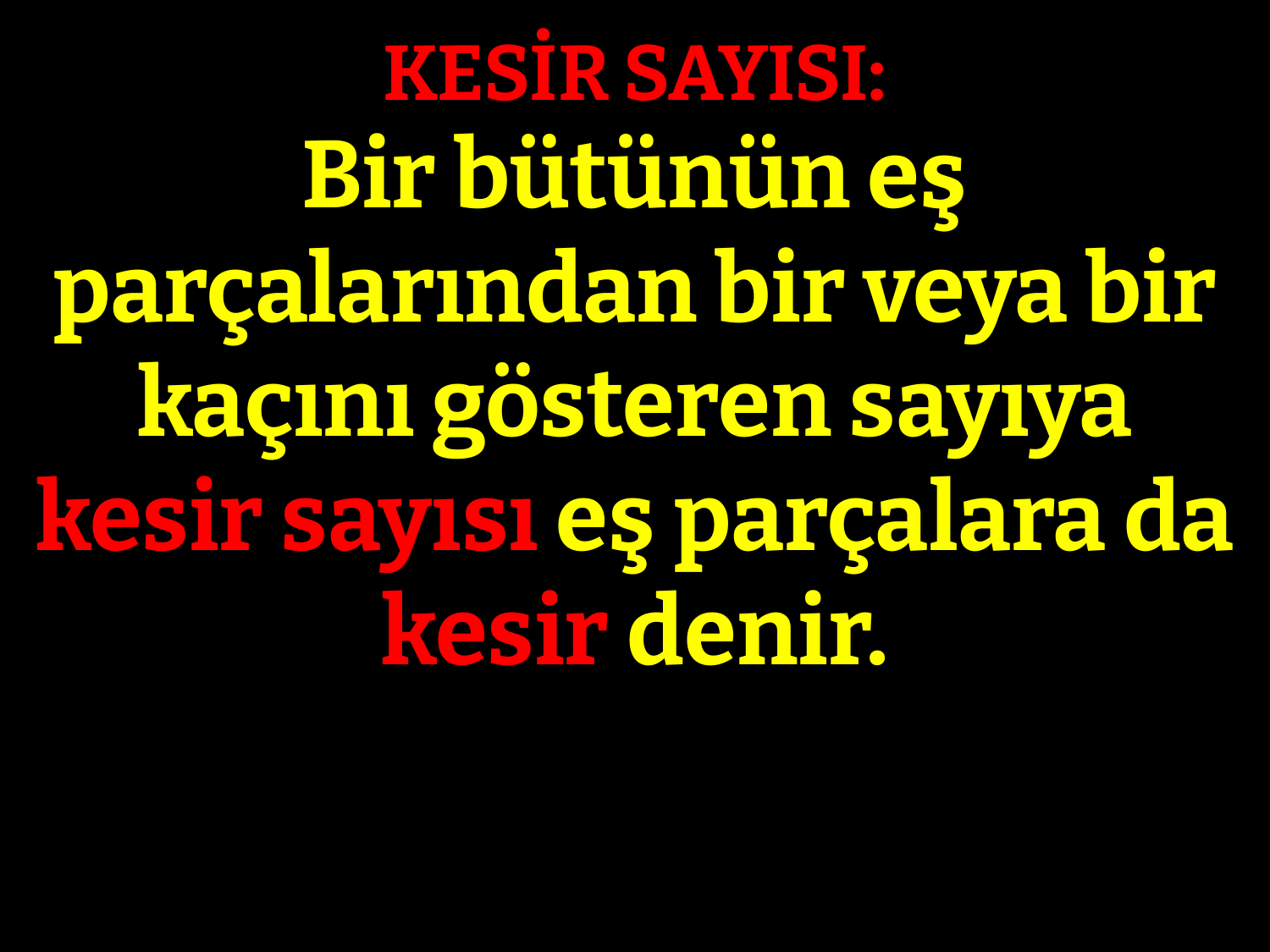

KESİR SAYISI:
Bir bütünün eş parçalarından bir veya bir kaçını gösteren sayıya kesir sayısı eş parçalara da kesir denir.
#